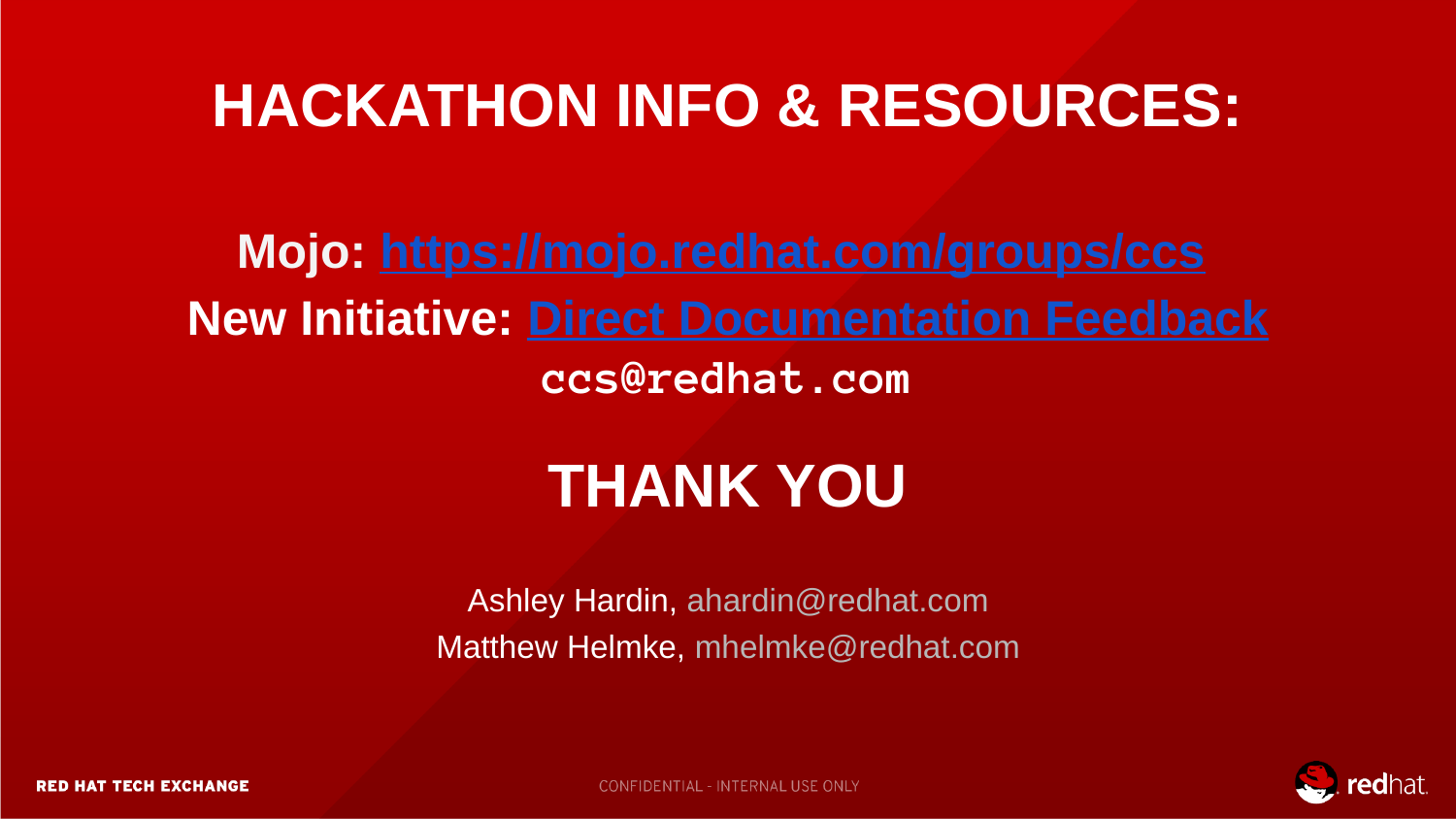

HACKATHON INFO & RESOURCES:

Mojo: https://mojo.redhat.com/groups/ccs
New Initiative: Direct Documentation Feedback
ccs@redhat.com
# THANK YOU
Ashley Hardin, ahardin@redhat.com
Matthew Helmke, mhelmke@redhat.com